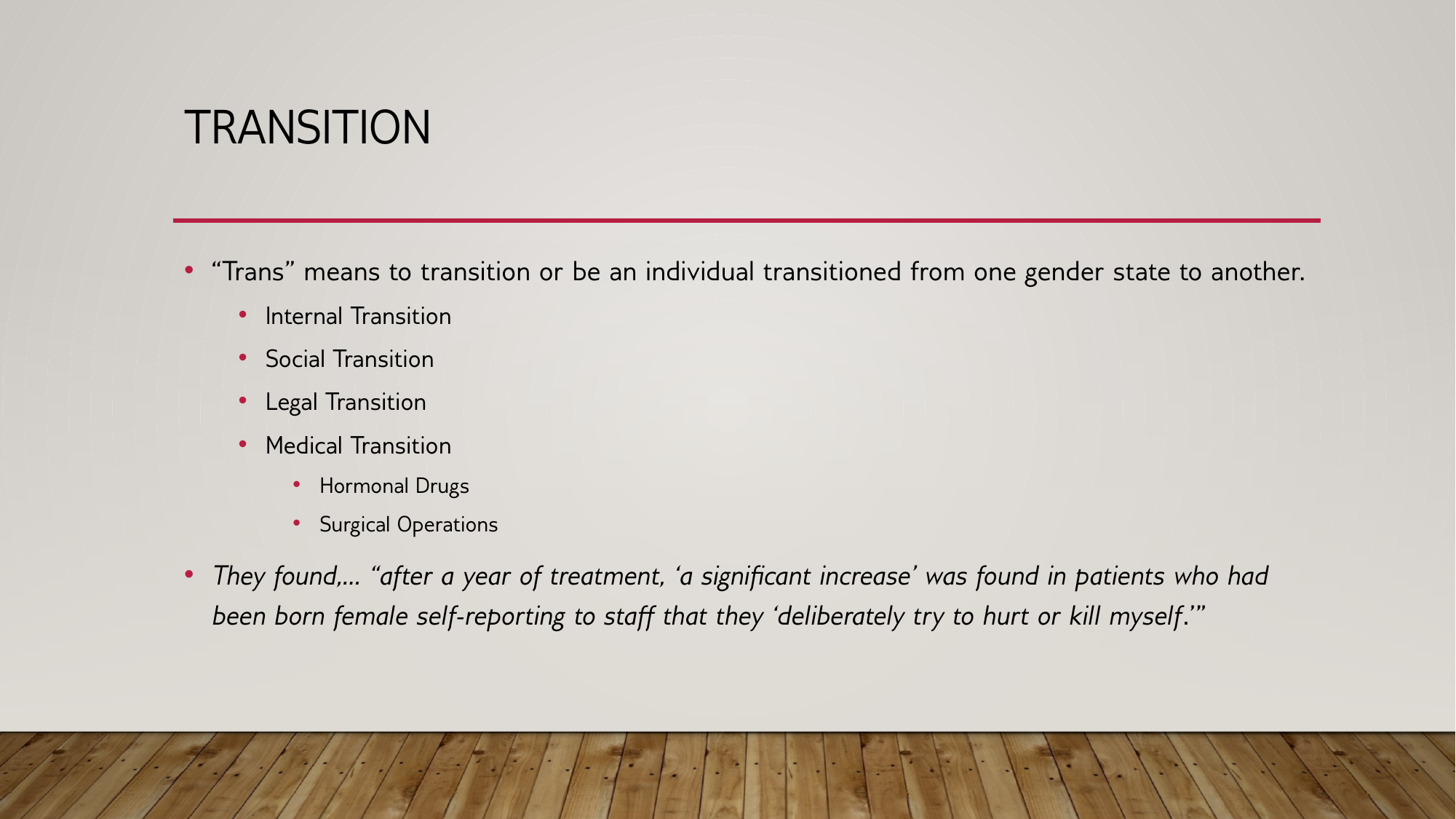

# Transition
“Trans” means to transition or be an individual transitioned from one gender state to another.
Internal Transition
Social Transition
Legal Transition
Medical Transition
Hormonal Drugs
Surgical Operations
They found,… “after a year of treatment, ‘a significant increase’ was found in patients who had been born female self-reporting to staff that they ‘deliberately try to hurt or kill myself.’”